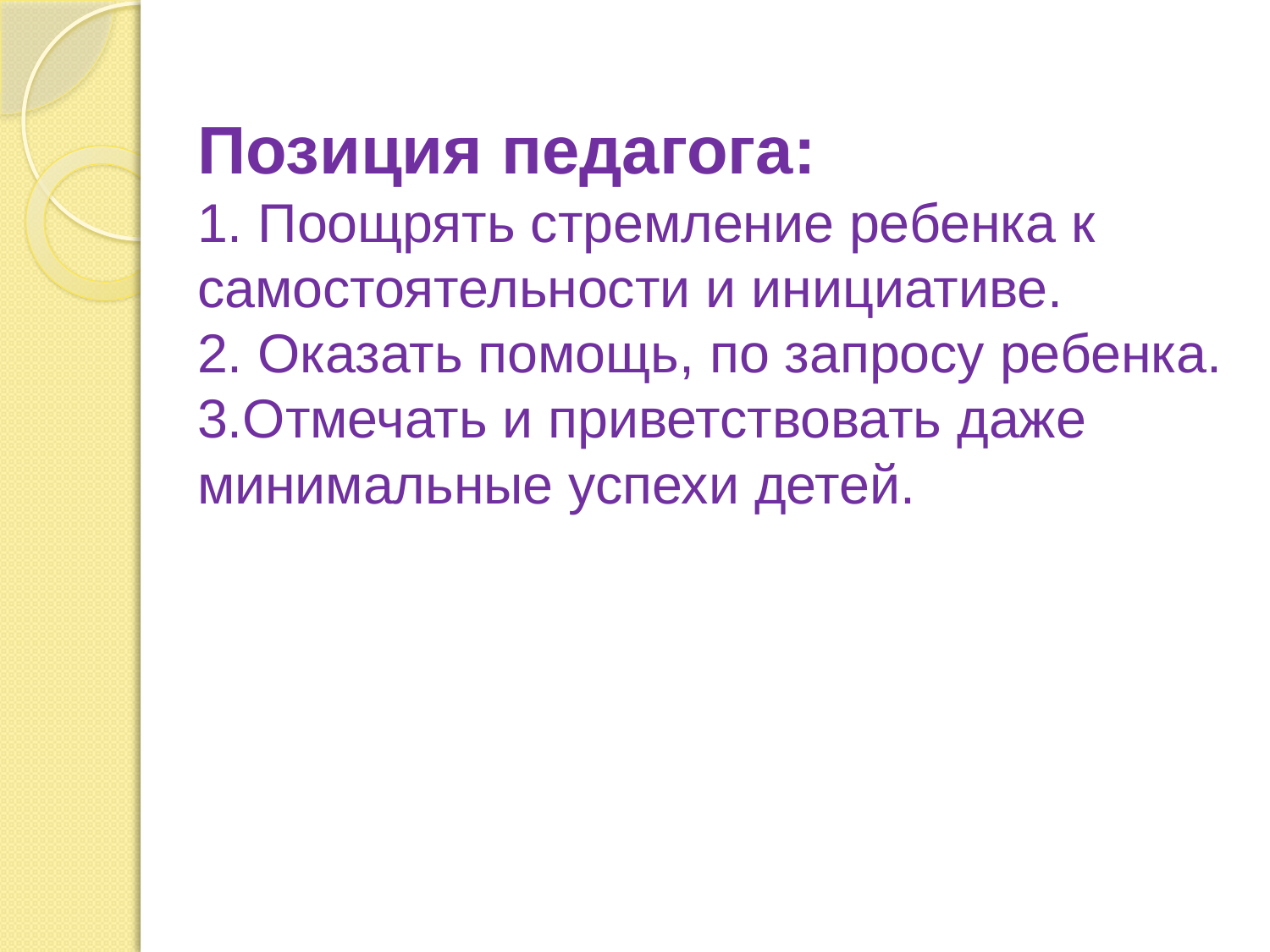

# Позиция педагога: 1. Поощрять стремление ребенка к самостоятельности и инициативе. 2. Оказать помощь, по запросу ребенка. 3.Отмечать и приветствовать даже минимальные успехи детей.